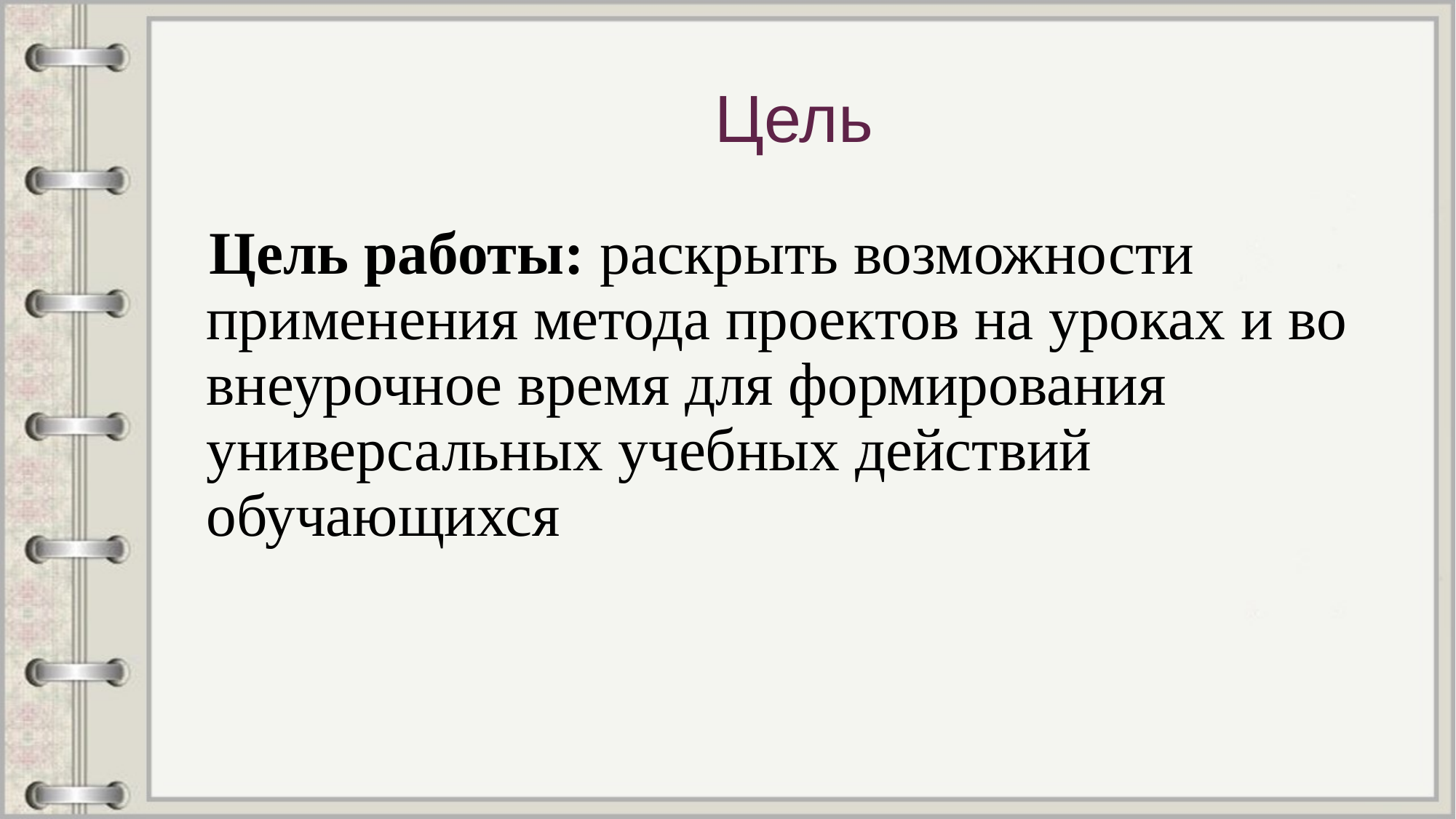

# Цель
  Цель работы: раскрыть возможности применения метода проектов на уроках и во внеурочное время для формирования универсальных учебных действий обучающихся